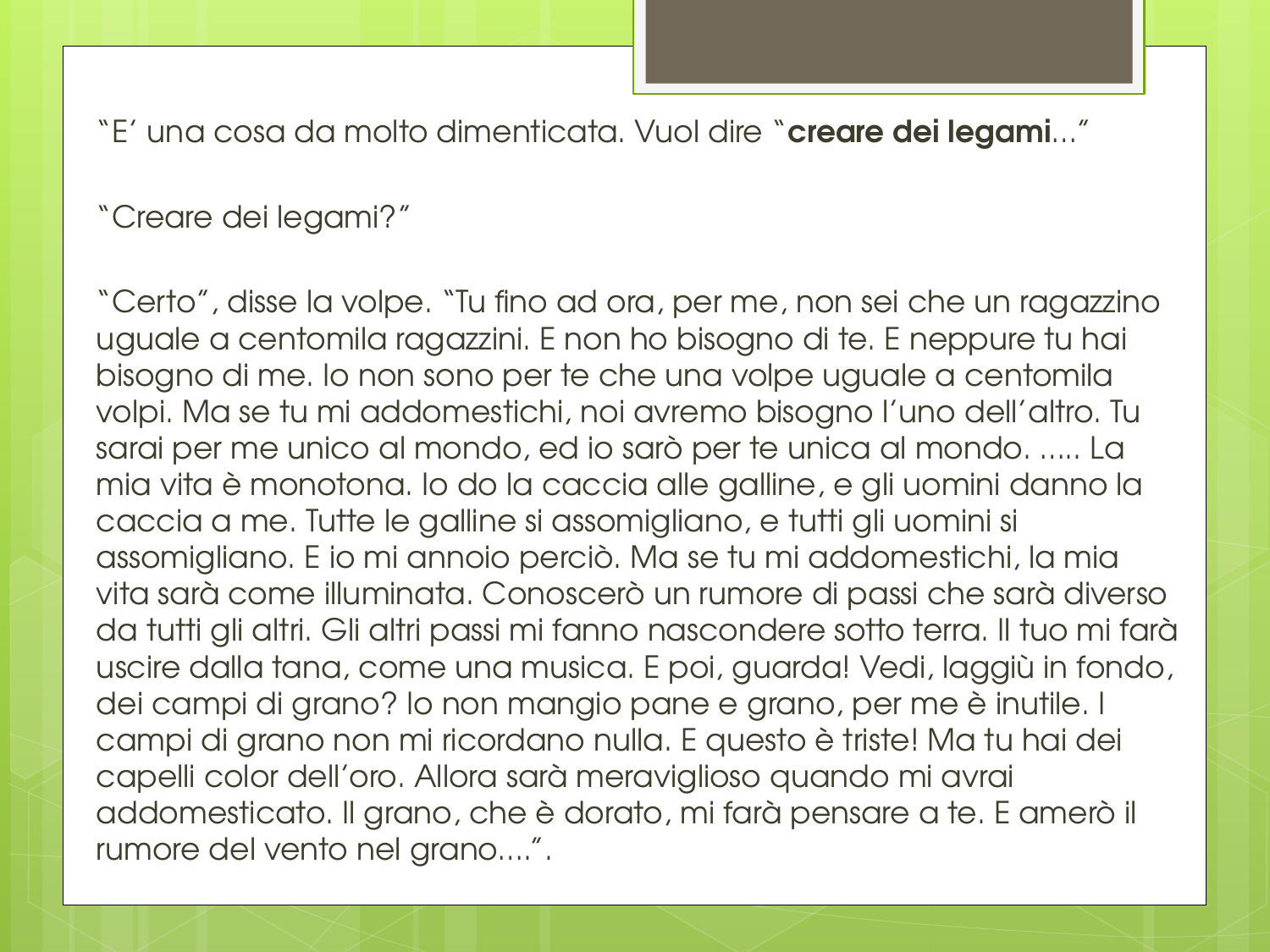

“E’ una cosa da molto dimenticata. Vuol dire “creare dei legami…”

“Creare dei legami?”

“Certo”, disse la volpe. “Tu fino ad ora, per me, non sei che un ragazzino uguale a centomila ragazzini. E non ho bisogno di te. E neppure tu hai bisogno di me. Io non sono per te che una volpe uguale a centomila volpi. Ma se tu mi addomestichi, noi avremo bisogno l’uno dell’altro. Tu sarai per me unico al mondo, ed io sarò per te unica al mondo. ….. La mia vita è monotona. Io do la caccia alle galline, e gli uomini danno la caccia a me. Tutte le galline si assomigliano, e tutti gli uomini si assomigliano. E io mi annoio perciò. Ma se tu mi addomestichi, la mia vita sarà come illuminata. Conoscerò un rumore di passi che sarà diverso da tutti gli altri. Gli altri passi mi fanno nascondere sotto terra. Il tuo mi farà uscire dalla tana, come una musica. E poi, guarda! Vedi, laggiù in fondo, dei campi di grano? Io non mangio pane e grano, per me è inutile. I campi di grano non mi ricordano nulla. E questo è triste! Ma tu hai dei capelli color dell’oro. Allora sarà meraviglioso quando mi avrai addomesticato. Il grano, che è dorato, mi farà pensare a te. E amerò il rumore del vento nel grano….”.